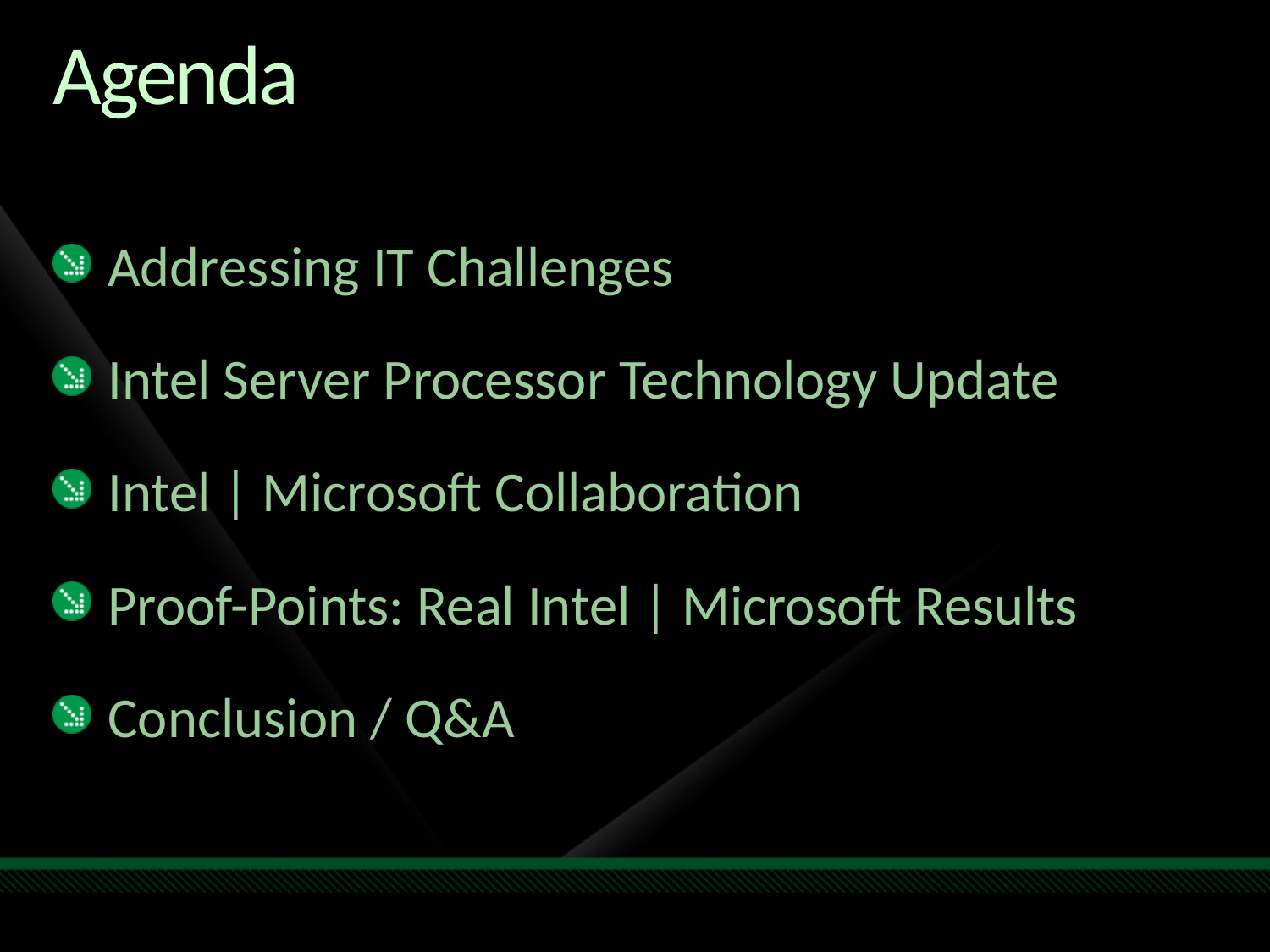

# Agenda
Addressing IT Challenges
Intel Server Processor Technology Update
Intel | Microsoft Collaboration
Proof-Points: Real Intel | Microsoft Results
Conclusion / Q&A